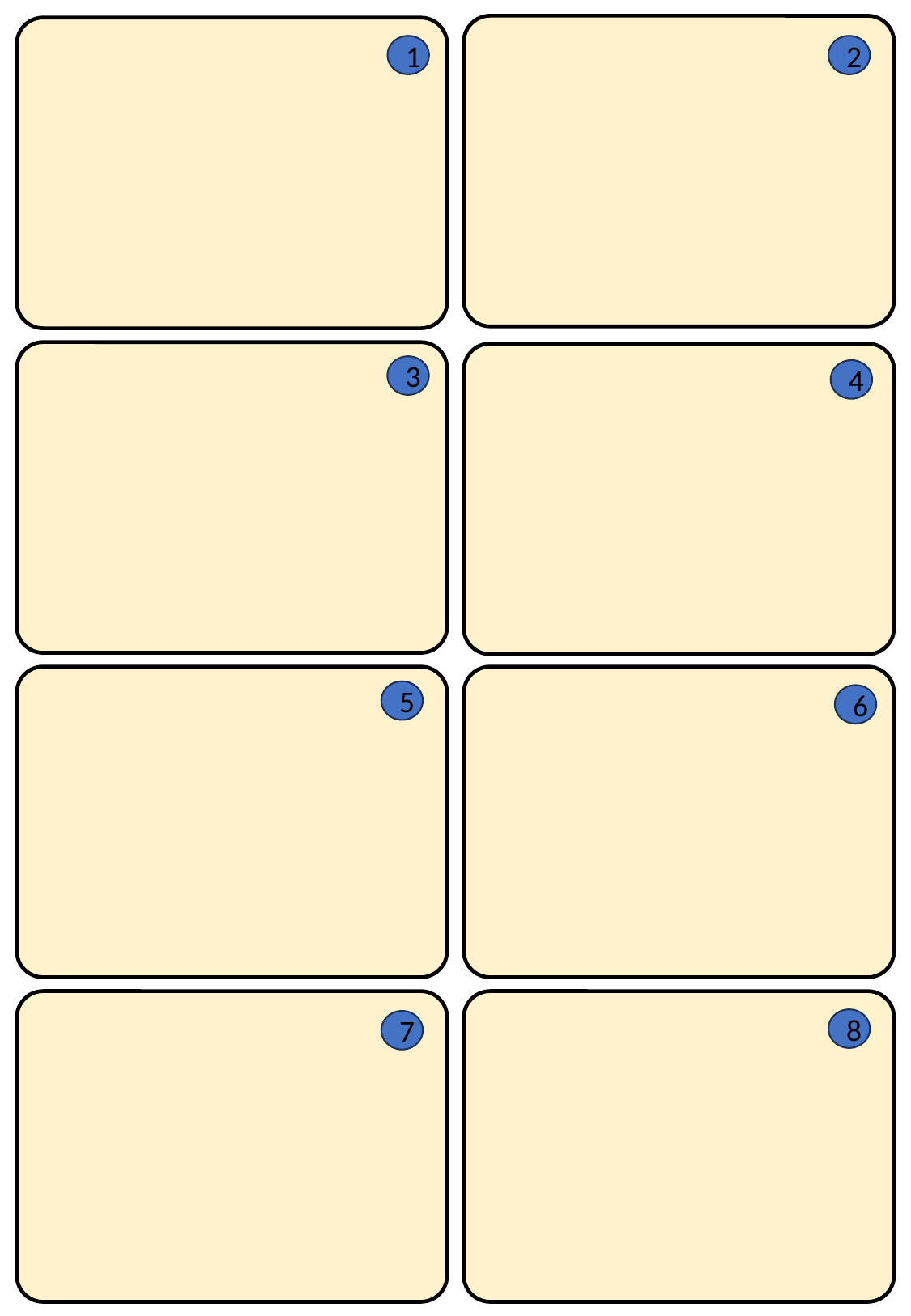

1
2

3
4

5
6

8
7